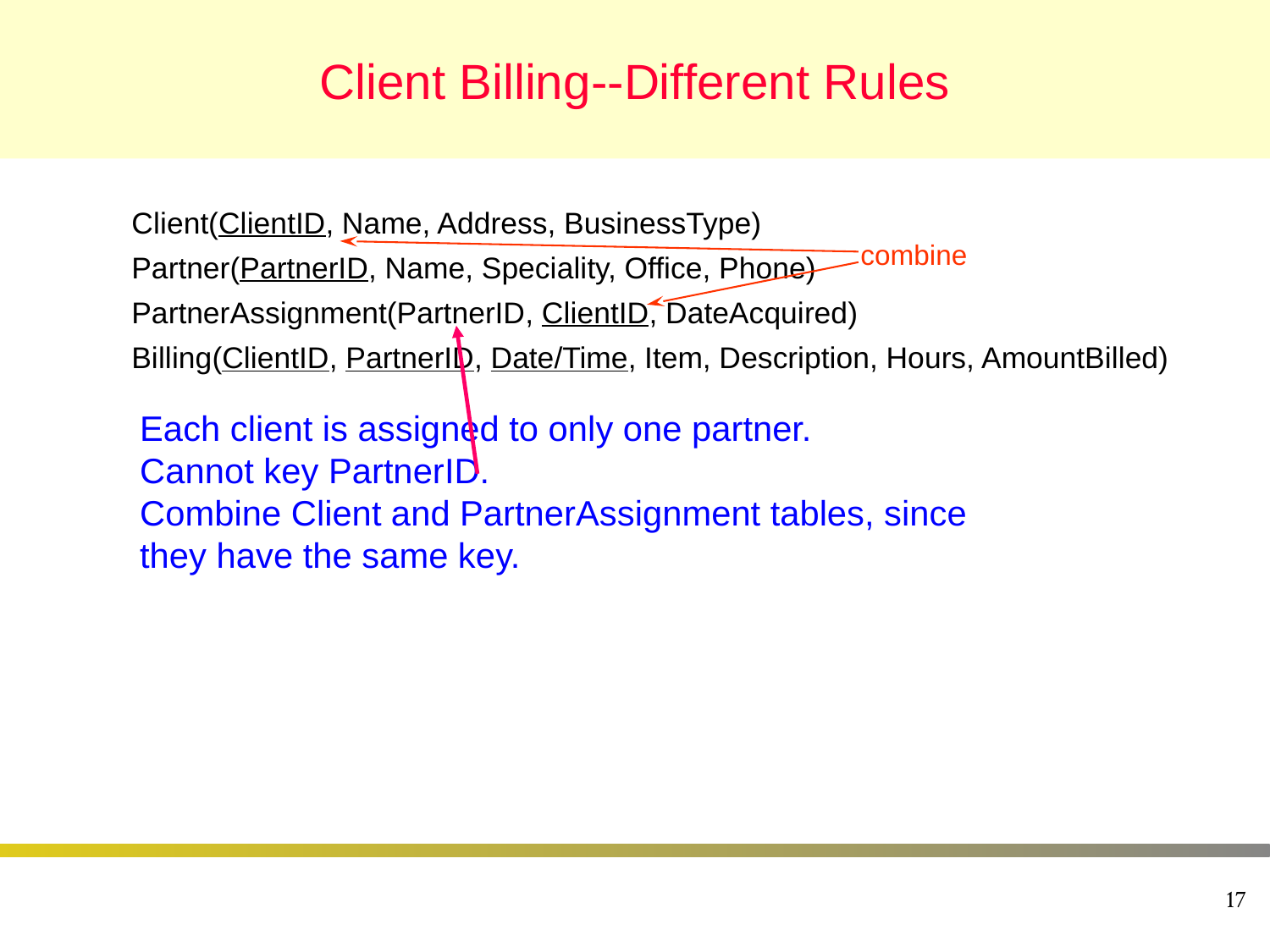

# Client Billing--Different Rules
Client(ClientID, Name, Address, BusinessType)
Partner(PartnerID, Name, Speciality, Office, Phone)
PartnerAssignment(PartnerID, ClientID, DateAcquired)
Billing(ClientID, PartnerID, Date/Time, Item, Description, Hours, AmountBilled)
combine

Each client is assigned to only one partner.
Cannot key PartnerID.
Combine Client and PartnerAssignment tables, since
they have the same key.
17